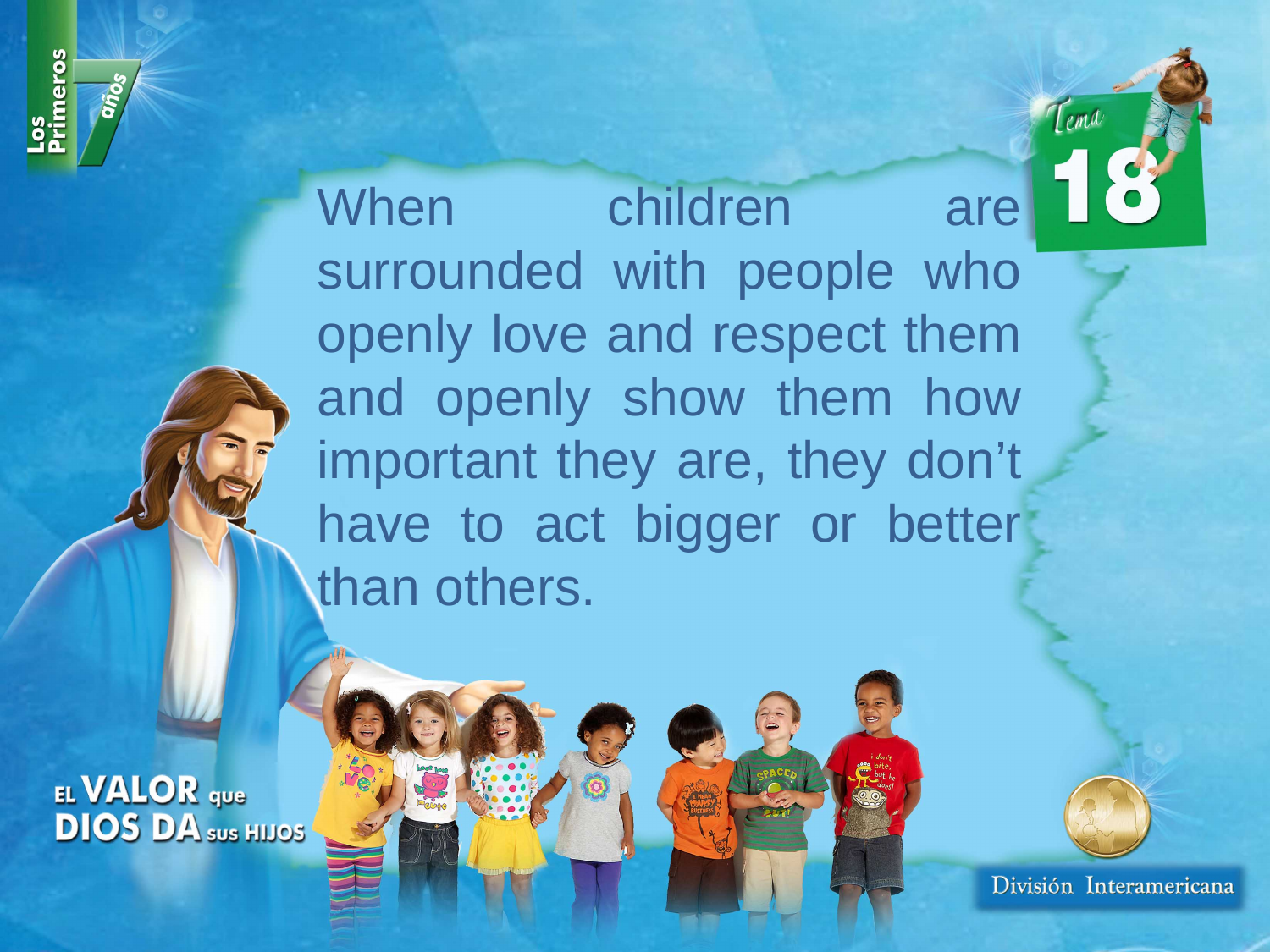

When children are surrounded with people who openly love and respect them and openly show them how important they are, they don’t have to act bigger or better than others.